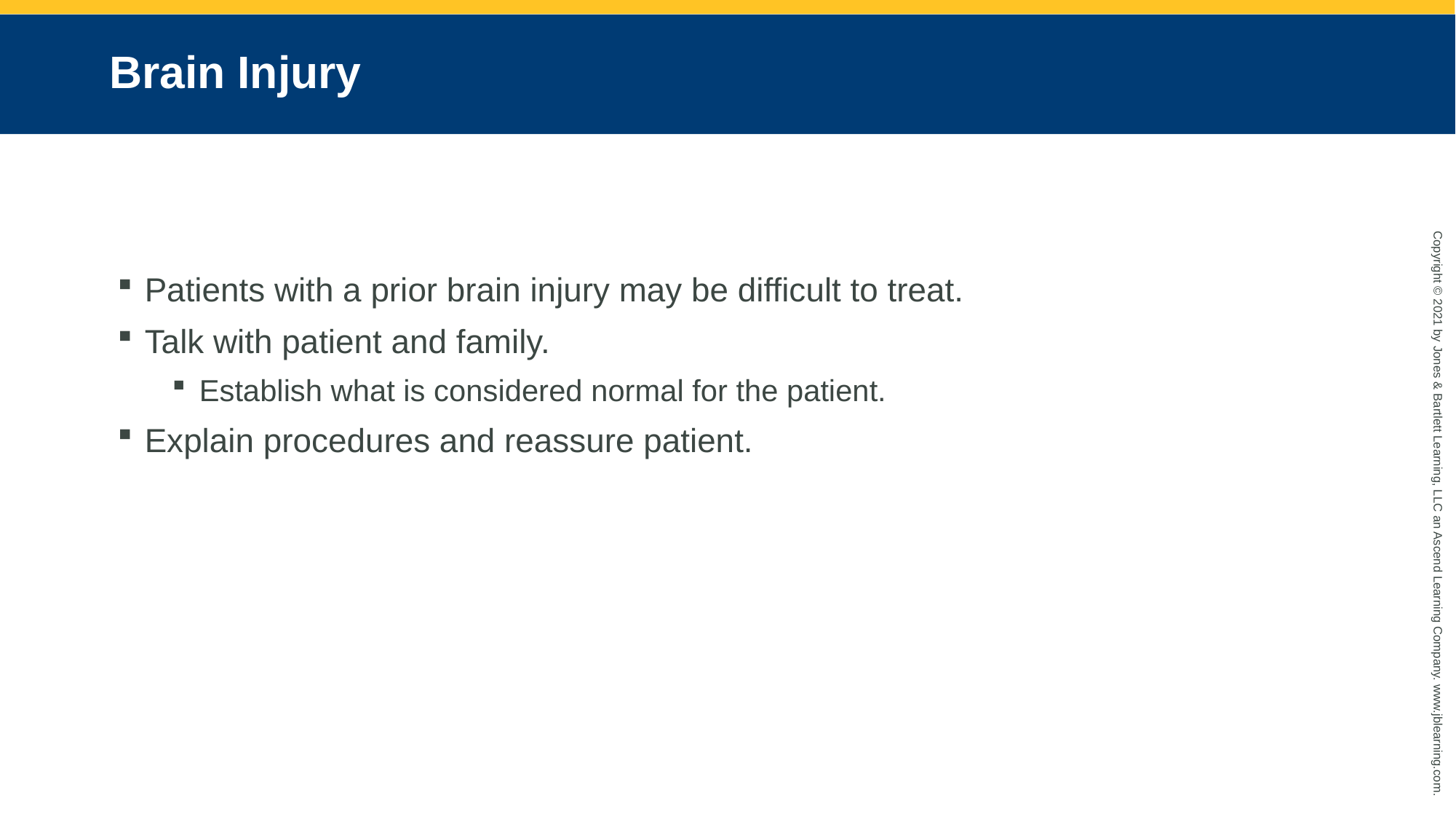

# Brain Injury
Patients with a prior brain injury may be difficult to treat.
Talk with patient and family.
Establish what is considered normal for the patient.
Explain procedures and reassure patient.